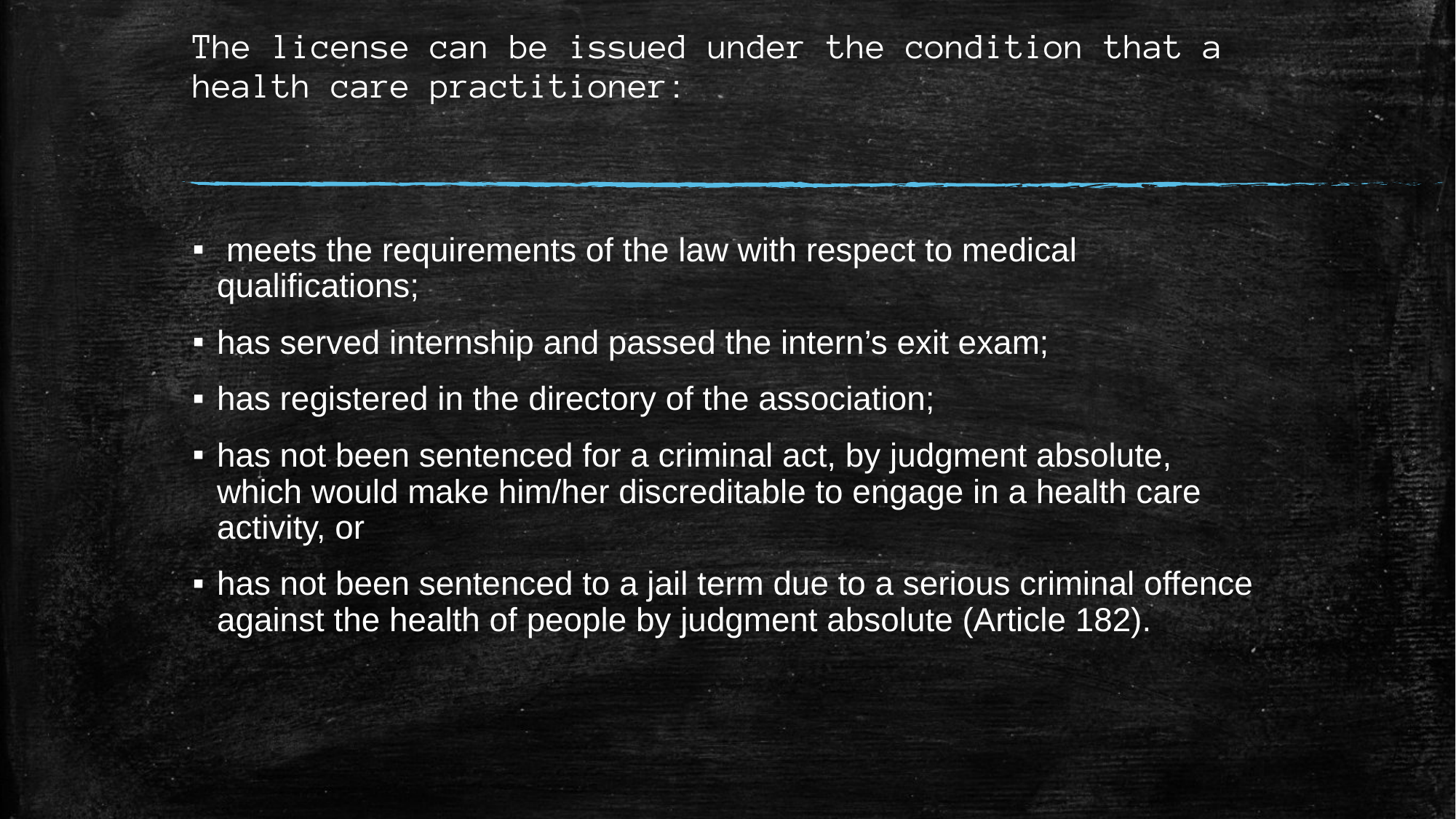

# The license can be issued under the condition that a health care practitioner:
 meets the requirements of the law with respect to medical qualiﬁcations;
has served internship and passed the intern’s exit exam;
has registered in the directory of the association;
has not been sentenced for a criminal act, by judgment absolute, which would make him/her discreditable to engage in a health care activity, or
has not been sentenced to a jail term due to a serious criminal offence against the health of people by judgment absolute (Article 182).